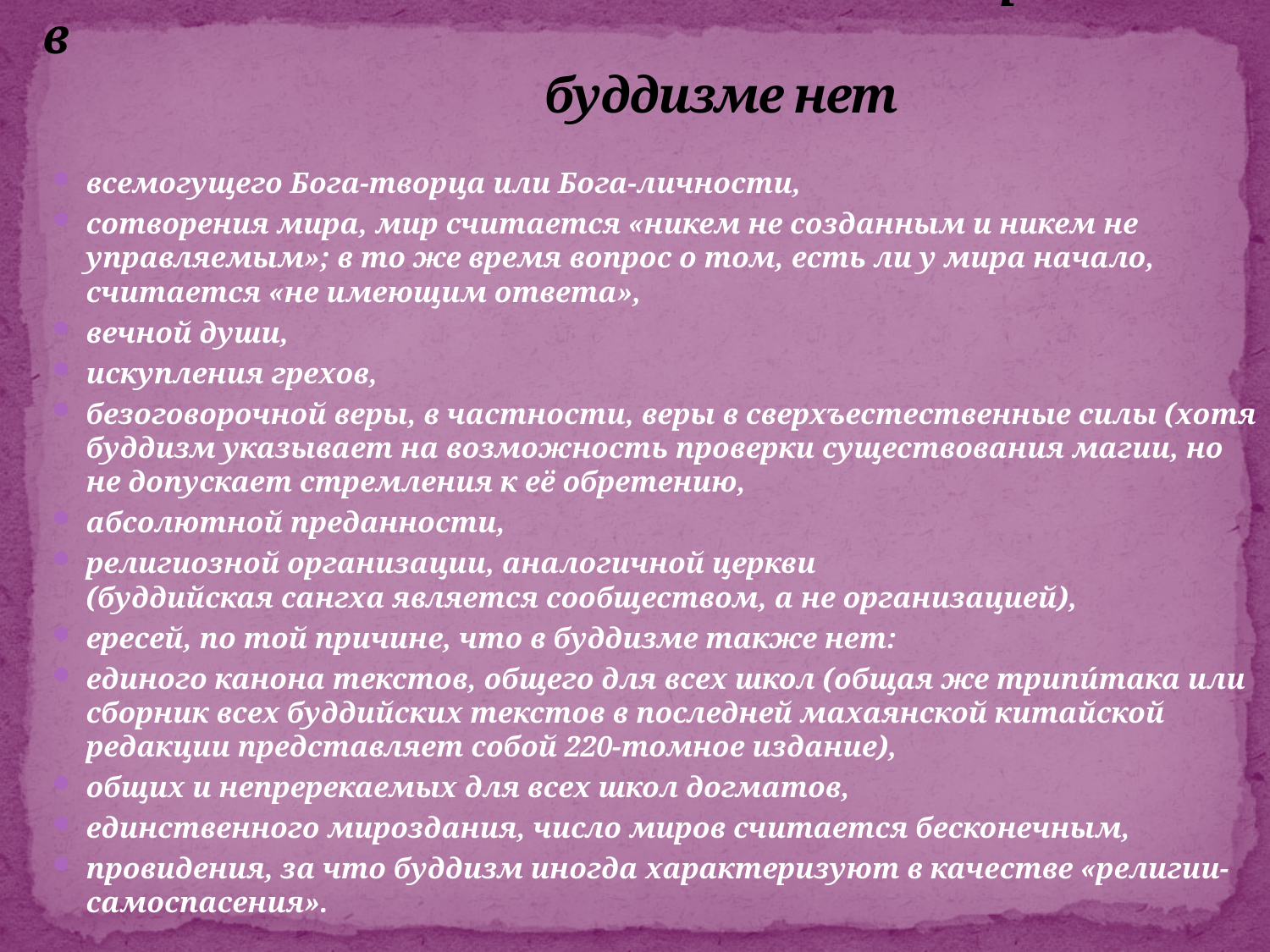

# В отличие от монотеистических религий в буддизме нет
всемогущего Бога-творца или Бога-личности,
сотворения мира, мир считается «никем не созданным и никем не управляемым»; в то же время вопрос о том, есть ли у мира начало, считается «не имеющим ответа»,
вечной души,
искупления грехов,
безоговорочной веры, в частности, веры в сверхъестественные силы (хотя буддизм указывает на возможность проверки существования магии, но не допускает стремления к её обретению,
абсолютной преданности,
религиозной организации, аналогичной церкви (буддийская сангха является сообществом, а не организацией),
ересей, по той причине, что в буддизме также нет:
единого канона текстов, общего для всех школ (общая же трипи́така или сборник всех буддийских текстов в последней махаянской китайской редакции представляет собой 220-томное издание),
общих и непререкаемых для всех школ догматов,
единственного мироздания, число миров считается бесконечным,
провидения, за что буддизм иногда характеризуют в качестве «религии-самоспасения».